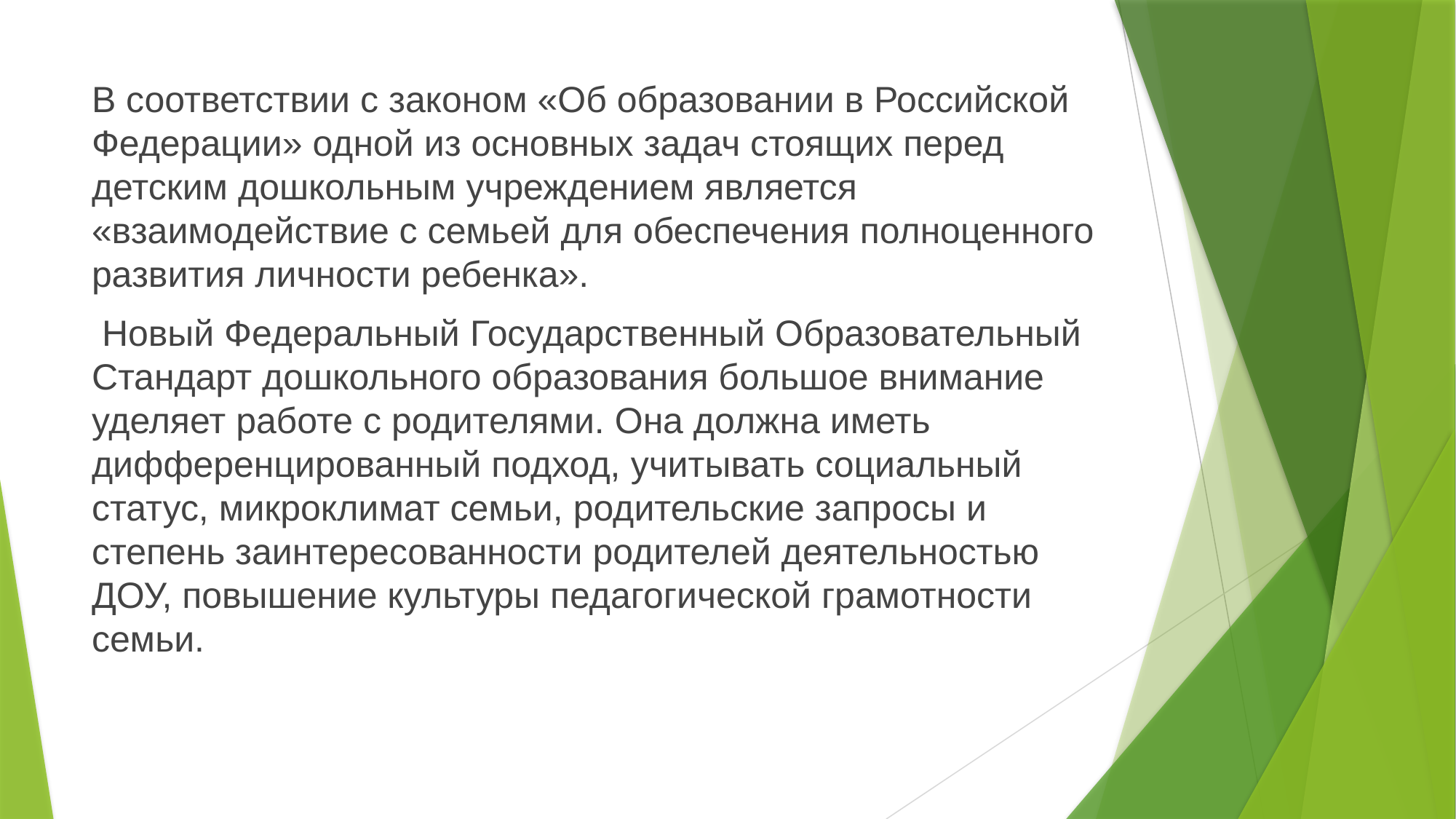

В соответствии с законом «Об образовании в Российской Федерации» одной из основных задач стоящих перед детским дошкольным учреждением является «взаимодействие с семьей для обеспечения полноценного развития личности ребенка».
 Новый Федеральный Государственный Образовательный Стандарт дошкольного образования большое внимание уделяет работе с родителями. Она должна иметь дифференцированный подход, учитывать социальный статус, микроклимат семьи, родительские запросы и степень заинтересованности родителей деятельностью ДОУ, повышение культуры педагогической грамотности семьи.